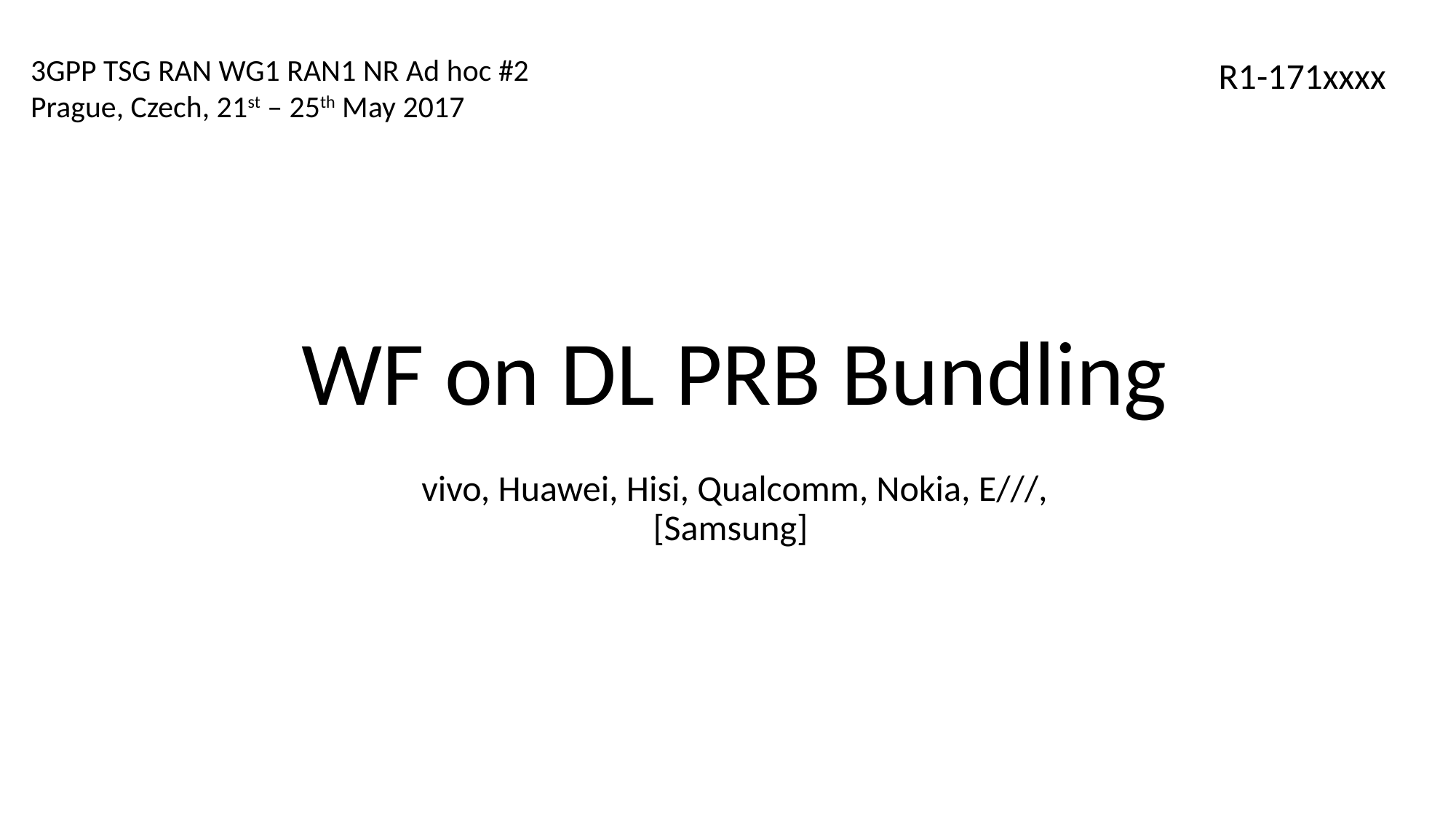

3GPP TSG RAN WG1 RAN1 NR Ad hoc #2
Prague, Czech, 21st – 25th May 2017
R1-171xxxx
WF on DL PRB Bundling
vivo, Huawei, Hisi, Qualcomm, Nokia, E///, [Samsung]